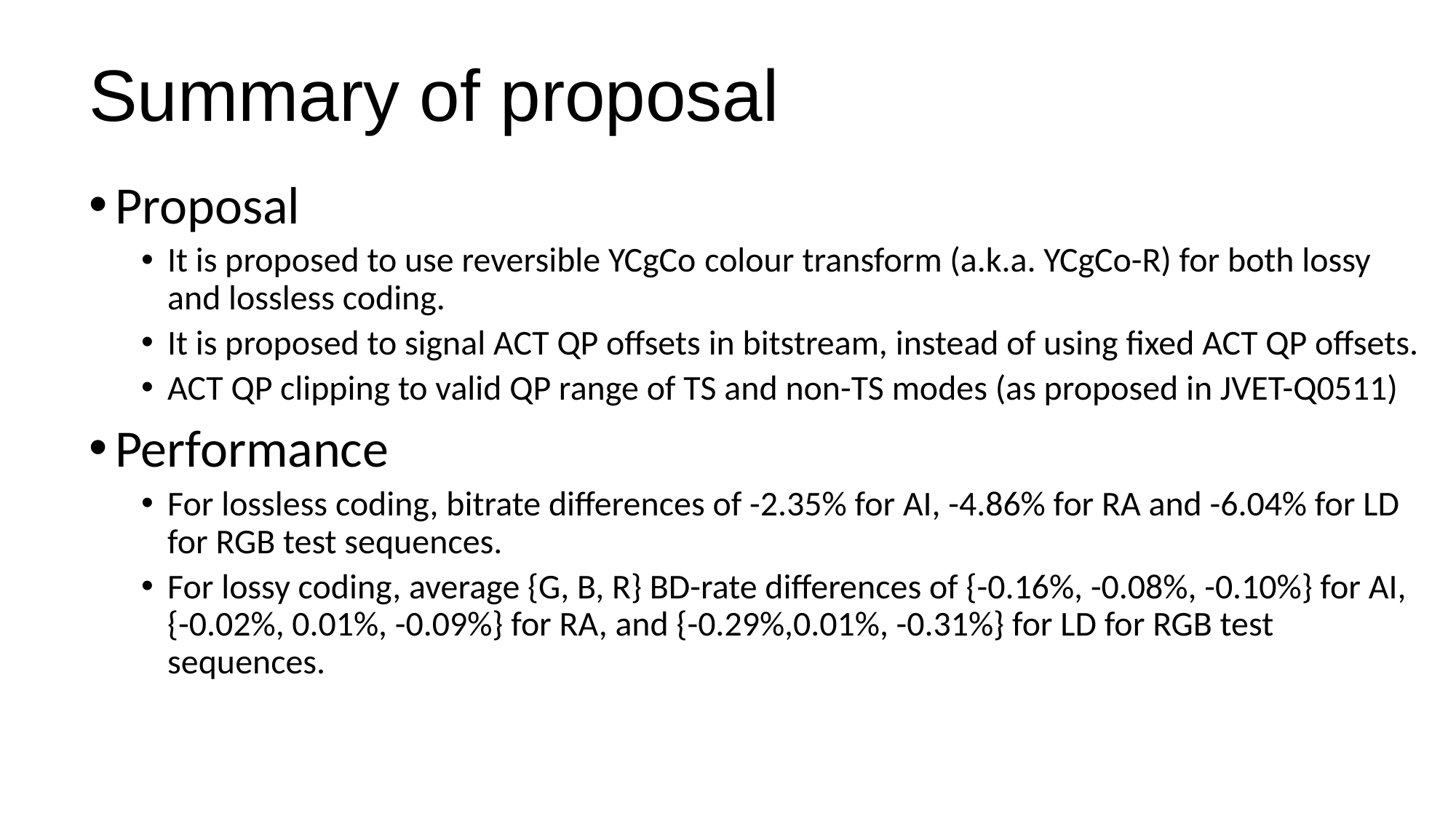

Summary of proposal
Proposal
It is proposed to use reversible YCgCo colour transform (a.k.a. YCgCo-R) for both lossy and lossless coding.
It is proposed to signal ACT QP offsets in bitstream, instead of using fixed ACT QP offsets.
ACT QP clipping to valid QP range of TS and non-TS modes (as proposed in JVET-Q0511)
Performance
For lossless coding, bitrate differences of -2.35% for AI, -4.86% for RA and -6.04% for LD for RGB test sequences.
For lossy coding, average {G, B, R} BD-rate differences of {-0.16%, -0.08%, -0.10%} for AI, {-0.02%, 0.01%, -0.09%} for RA, and {-0.29%,0.01%, -0.31%} for LD for RGB test sequences.